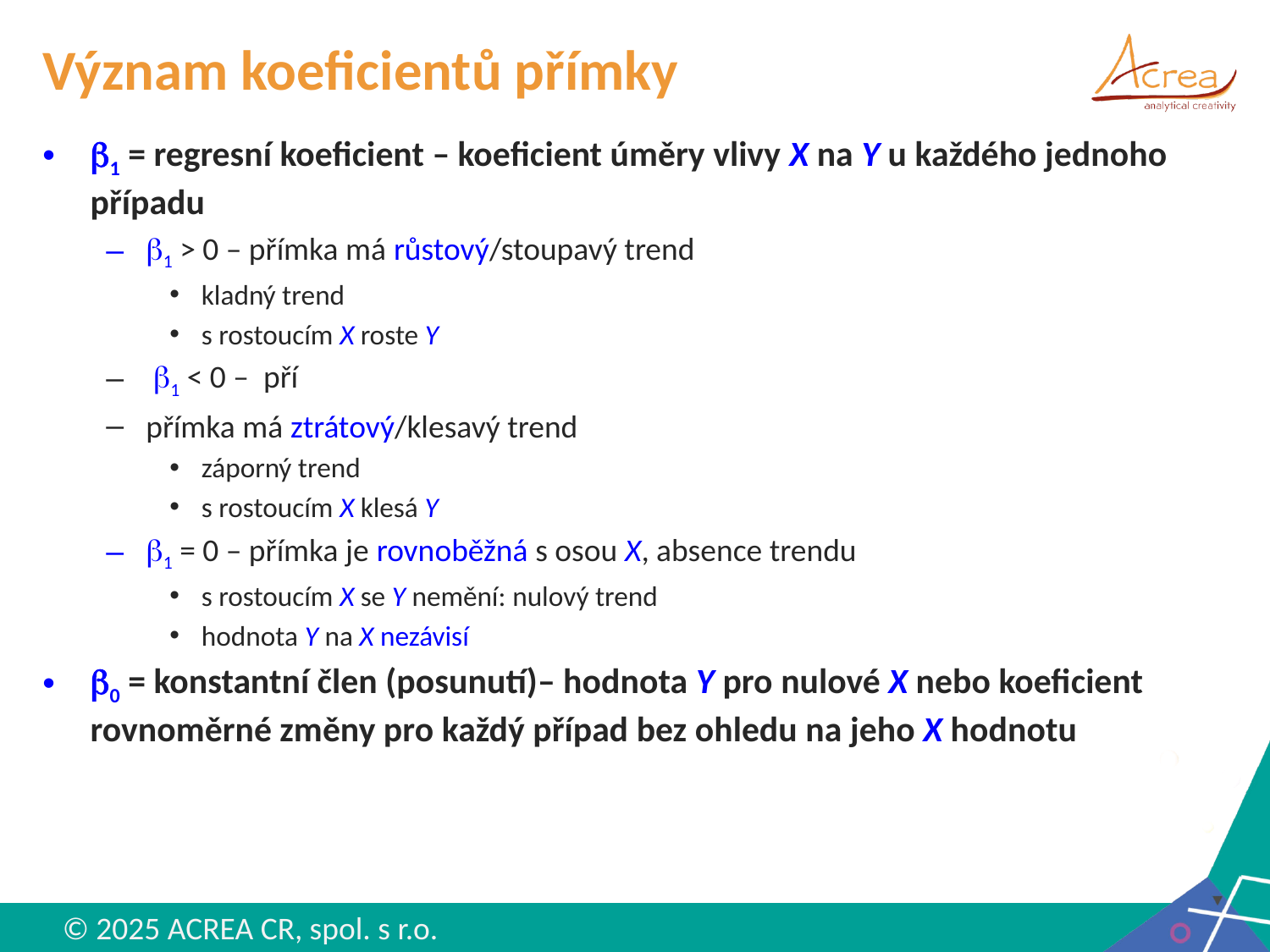

# Význam koeficientů přímky
β1 = regresní koeficient – koeficient úměry vlivy X na Y u každého jednoho případu
β1 > 0 – přímka má růstový/stoupavý trend
kladný trend
s rostoucím X roste Y
 β1 < 0 –  pří
přímka má ztrátový/klesavý trend
záporný trend
s rostoucím X klesá Y
β1 = 0 – přímka je rovnoběžná s osou X, absence trendu
s rostoucím X se Y nemění: nulový trend
hodnota Y na X nezávisí
β0 = konstantní člen (posunutí)– hodnota Y pro nulové X nebo koeficient rovnoměrné změny pro každý případ bez ohledu na jeho X hodnotu